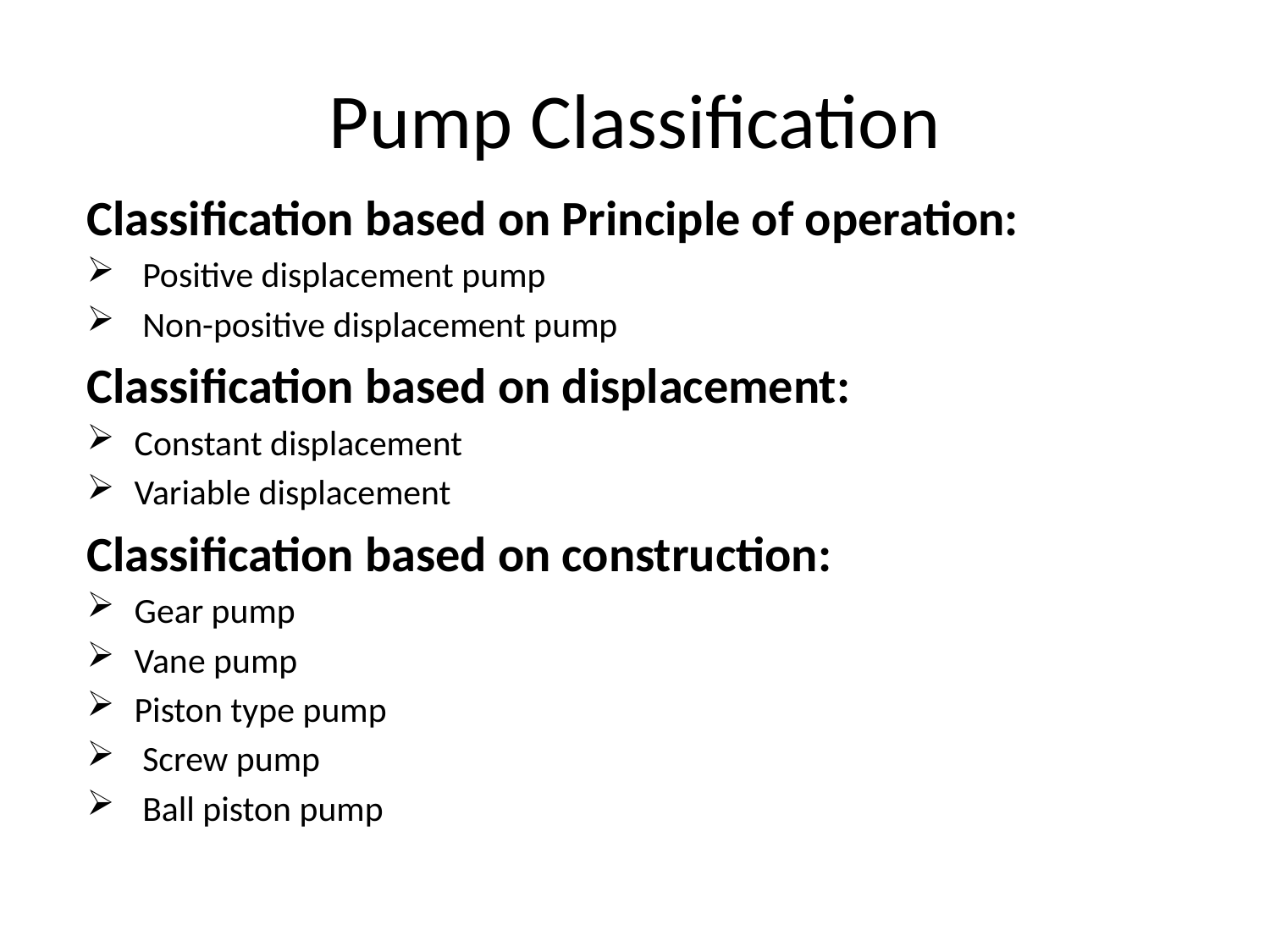

# Pump Classification
Classification based on Principle of operation:
 Positive displacement pump
 Non-positive displacement pump
Classification based on displacement:
Constant displacement
Variable displacement
Classification based on construction:
Gear pump
Vane pump
Piston type pump
 Screw pump
 Ball piston pump